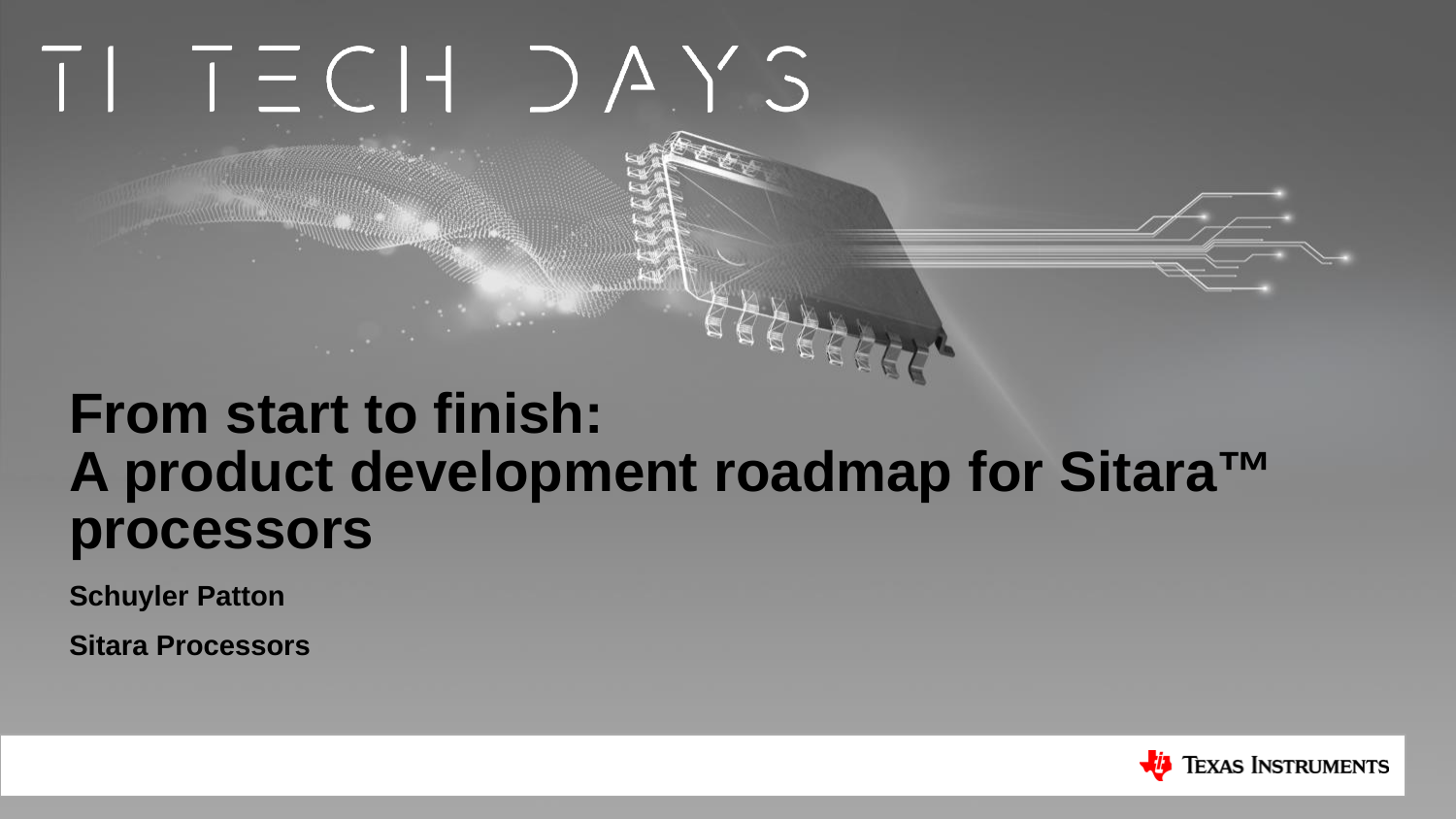

# From start to finish: A product development roadmap for Sitara™ processors
Schuyler Patton
Sitara Processors